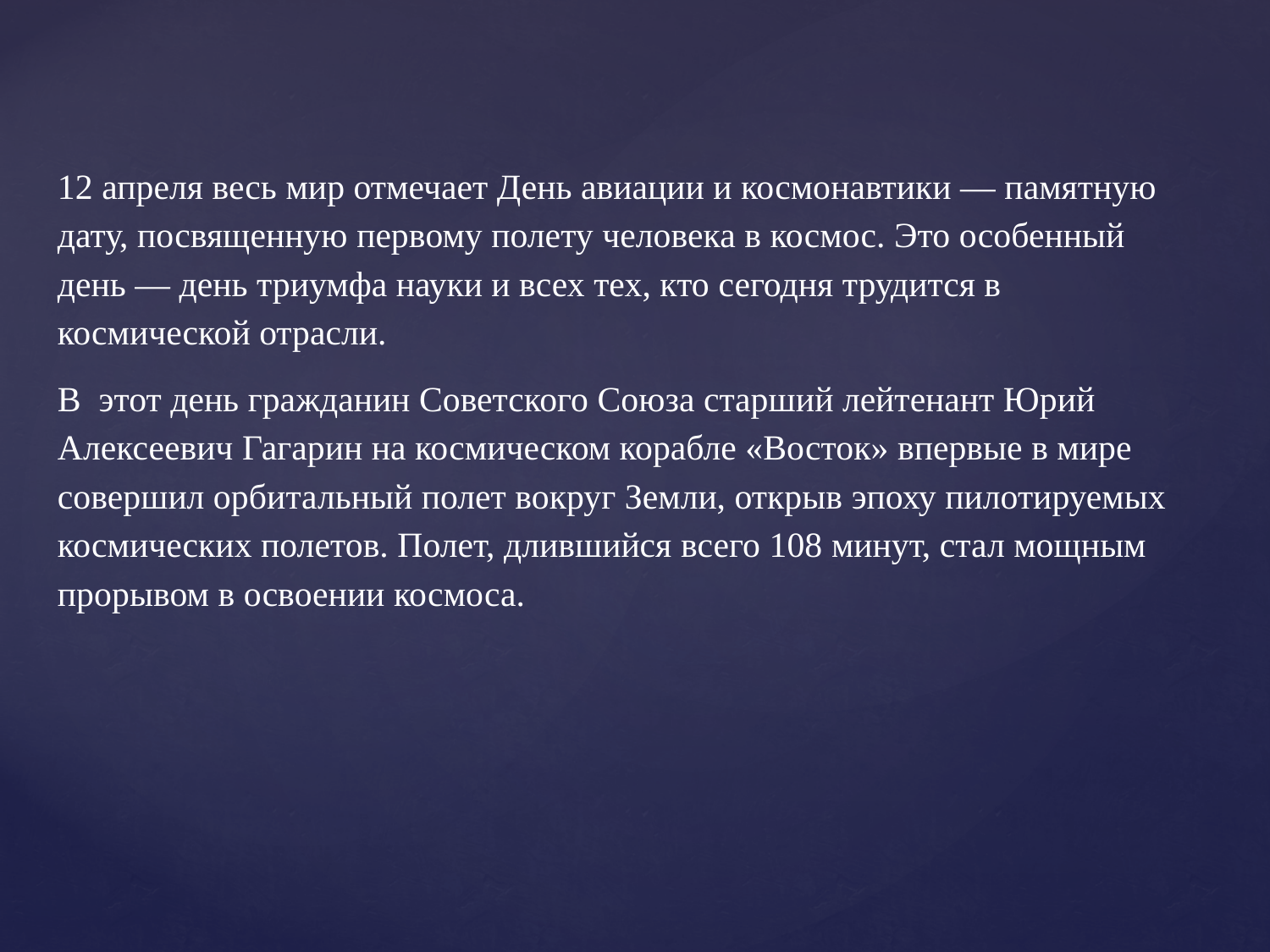

12 апреля весь мир отмечает День авиации и космонавтики — памятную дату, посвященную первому полету человека в космос. Это особенный день — день триумфа науки и всех тех, кто сегодня трудится в космической отрасли.
В  этот день гражданин Советского Союза старший лейтенант Юрий Алексеевич Гагарин на космическом корабле «Восток» впервые в мире совершил орбитальный полет вокруг Земли, открыв эпоху пилотируемых космических полетов. Полет, длившийся всего 108 минут, стал мощным прорывом в освоении космоса.